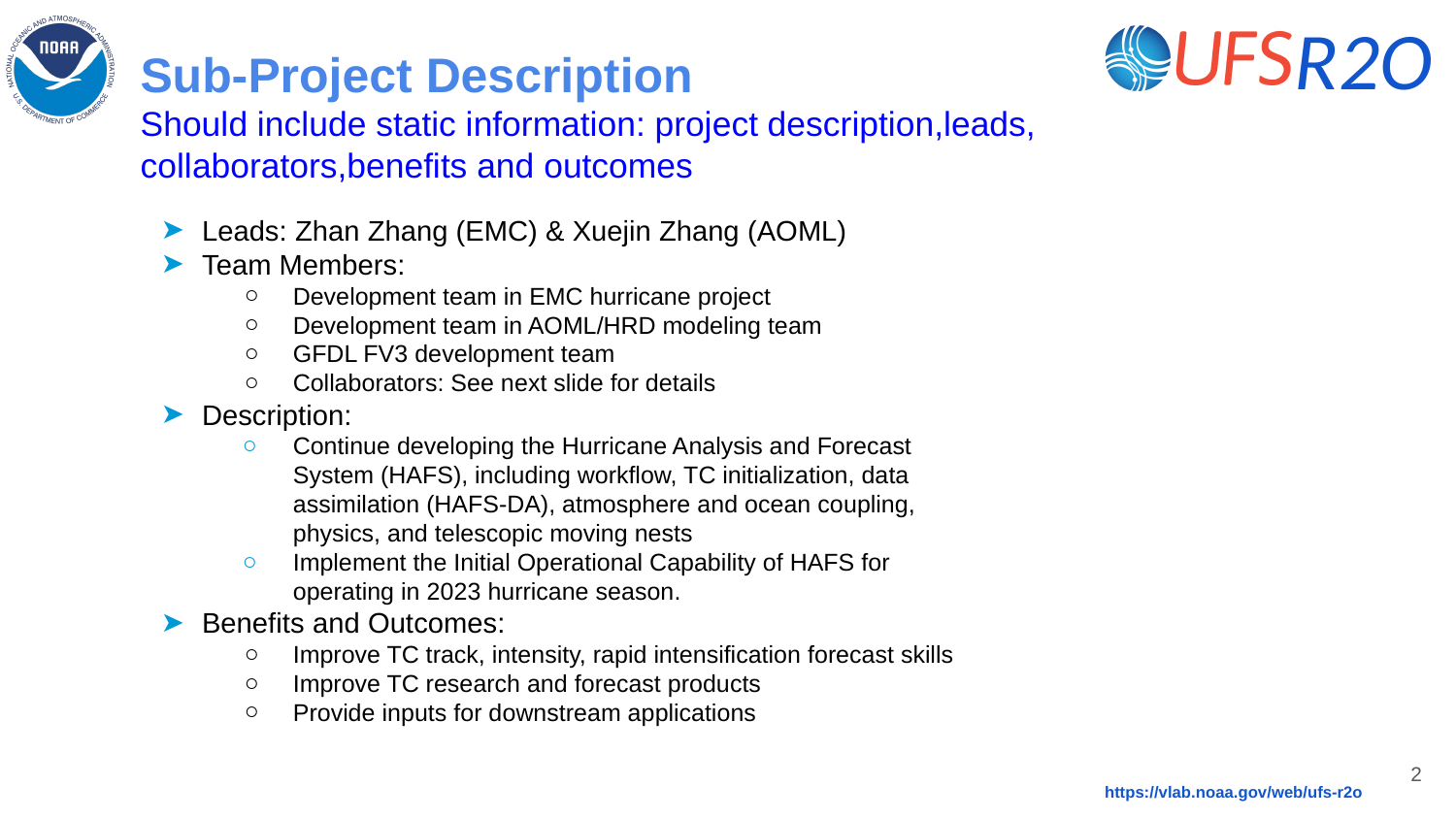

# Sub-Project Description
Should include static information: project description,leads, collaborators,benefits and outcomes
Leads: Zhan Zhang (EMC) & Xuejin Zhang (AOML)
Team Members:
Development team in EMC hurricane project
Development team in AOML/HRD modeling team
GFDL FV3 development team
Collaborators: See next slide for details
Description:
Continue developing the Hurricane Analysis and Forecast System (HAFS), including workflow, TC initialization, data assimilation (HAFS-DA), atmosphere and ocean coupling, physics, and telescopic moving nests
Implement the Initial Operational Capability of HAFS for operating in 2023 hurricane season.
Benefits and Outcomes:
Improve TC track, intensity, rapid intensification forecast skills
Improve TC research and forecast products
Provide inputs for downstream applications
2